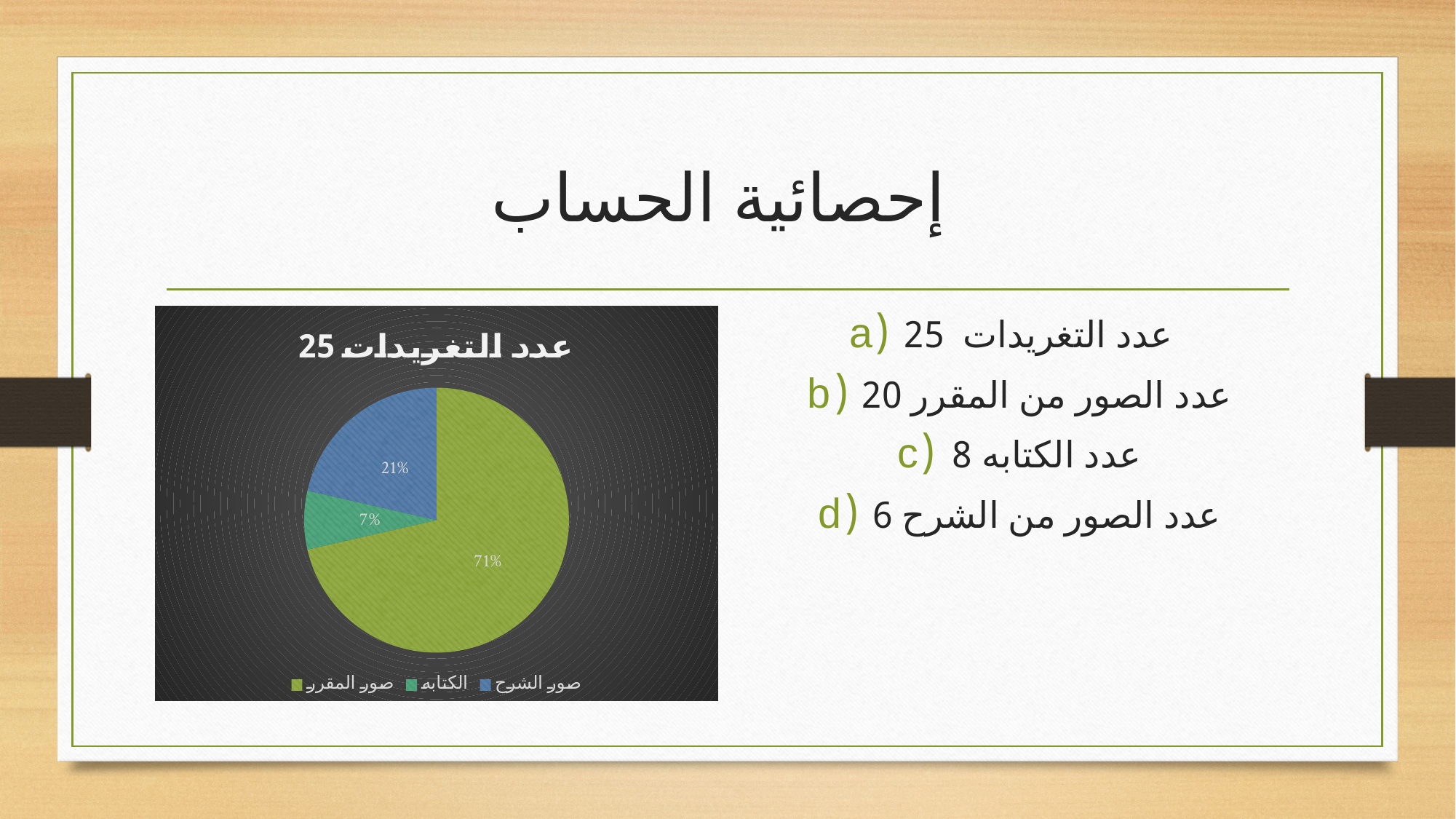

# إحصائية الحساب
عدد التغريدات  25
عدد الصور من المقرر 20
عدد الكتابه 8
عدد الصور من الشرح 6

### Chart:

| Category | عدد التغريدات 25 |
|---|---|
| صور المقرر | 20.0 |
| الكتابه | 2.0 |
| صور الشرح | 6.0 |